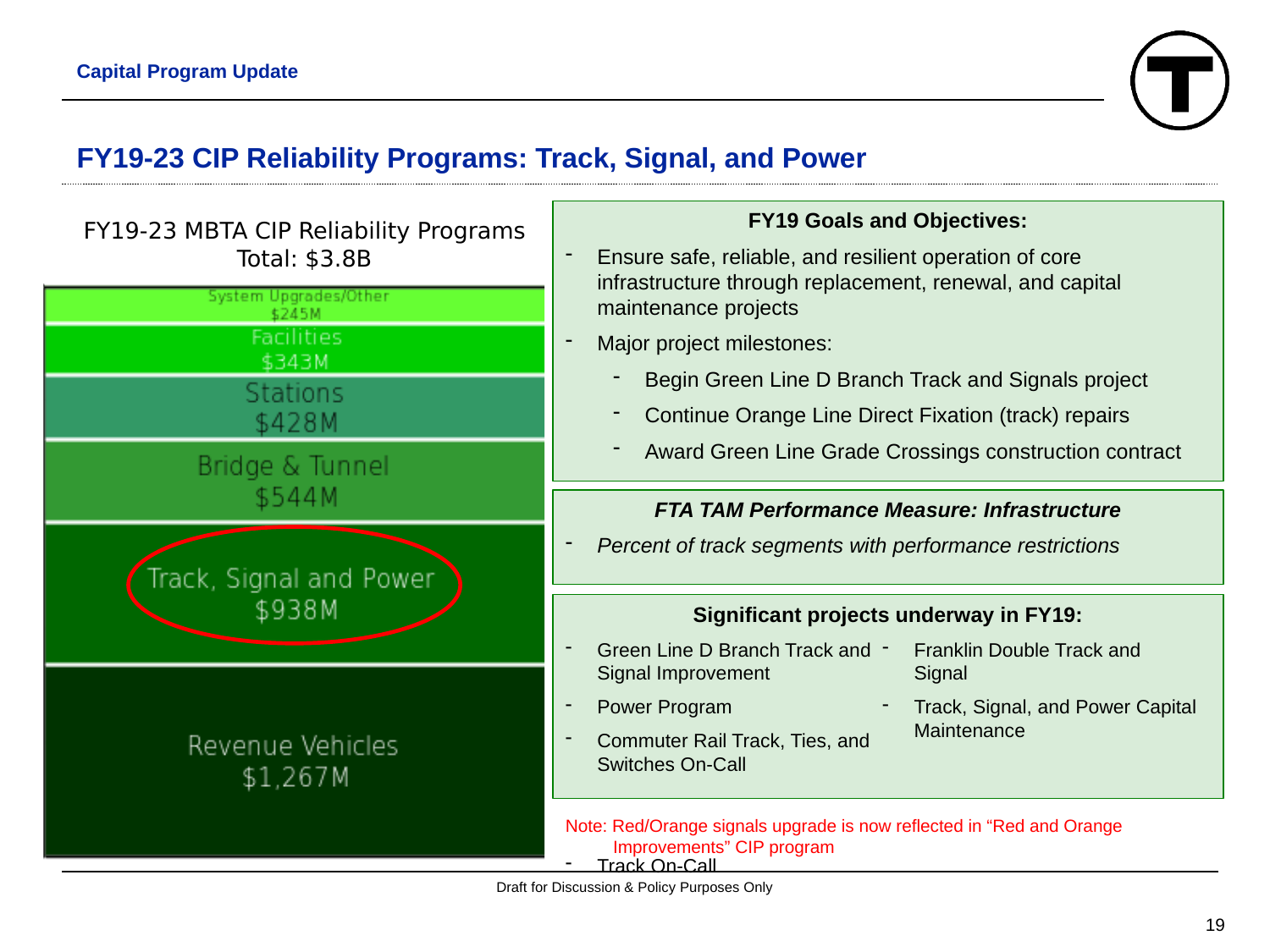

Capital Program Update
# FY19-23 CIP Reliability Programs: Track, Signal, and Power
FY19 Goals and Objectives:
Ensure safe, reliable, and resilient operation of core infrastructure through replacement, renewal, and capital maintenance projects
Major project milestones:
Begin Green Line D Branch Track and Signals project
Continue Orange Line Direct Fixation (track) repairs
Award Green Line Grade Crossings construction contract

FY19-23 MBTA CIP Reliability Programs Total: $3.8B

FTA TAM Performance Measure: Infrastructure
Percent of track segments with performance restrictions

Significant projects underway in FY19:

Green Line D Branch Track and Signal Improvement
Power Program
Commuter Rail Track, Ties, and Switches On-Call

Track On-Call
Franklin Double Track and Signal
Track, Signal, and Power Capital Maintenance
Note: Red/Orange signals upgrade is now reflected in “Red and Orange Improvements” CIP program